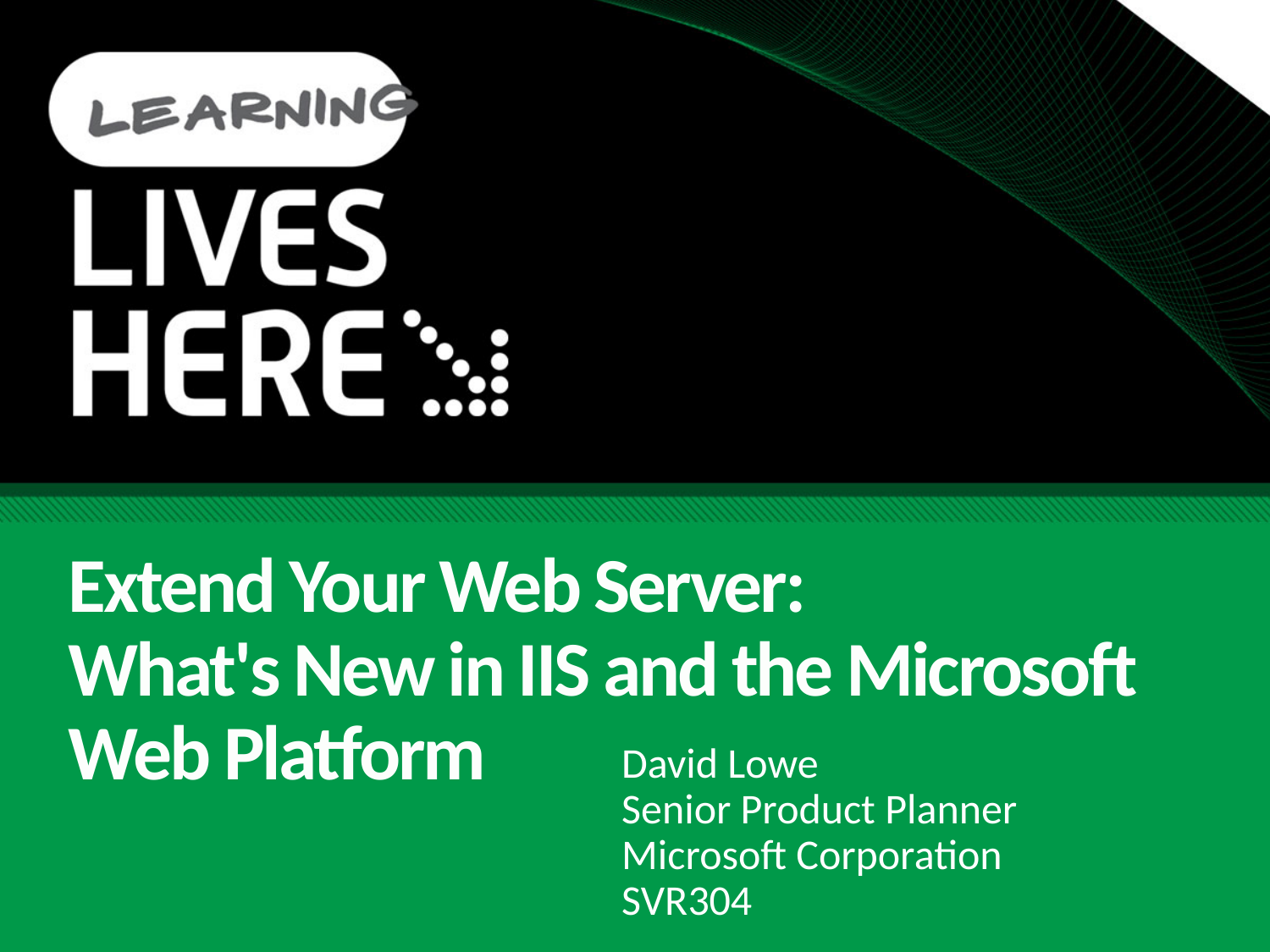

# Extend Your Web Server: What's New in IIS and the Microsoft Web Platform
David Lowe
Senior Product Planner
Microsoft Corporation
SVR304